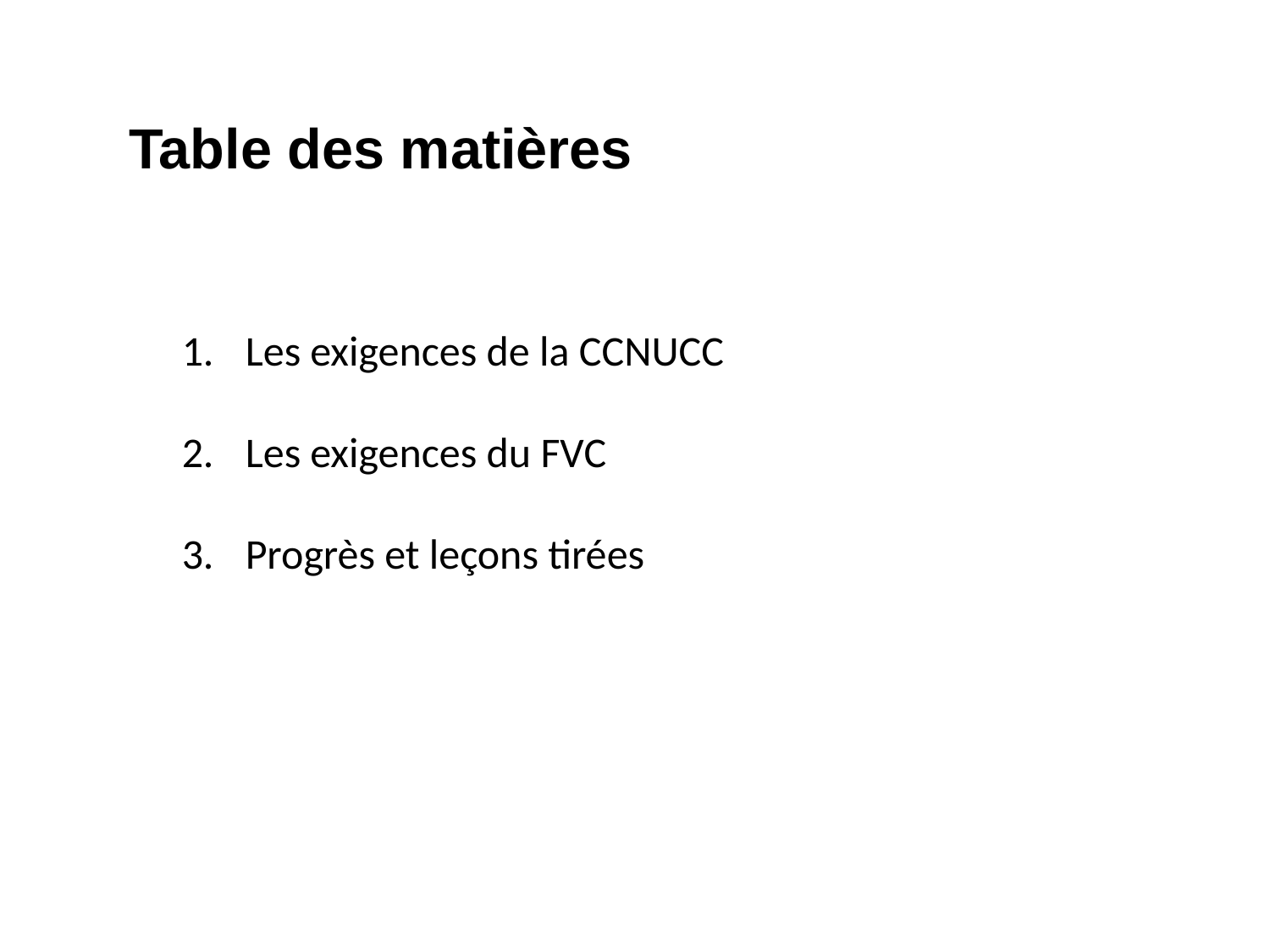

# Table des matières
Les exigences de la CCNUCC

Les exigences du FVC

Progrès et leçons tirées